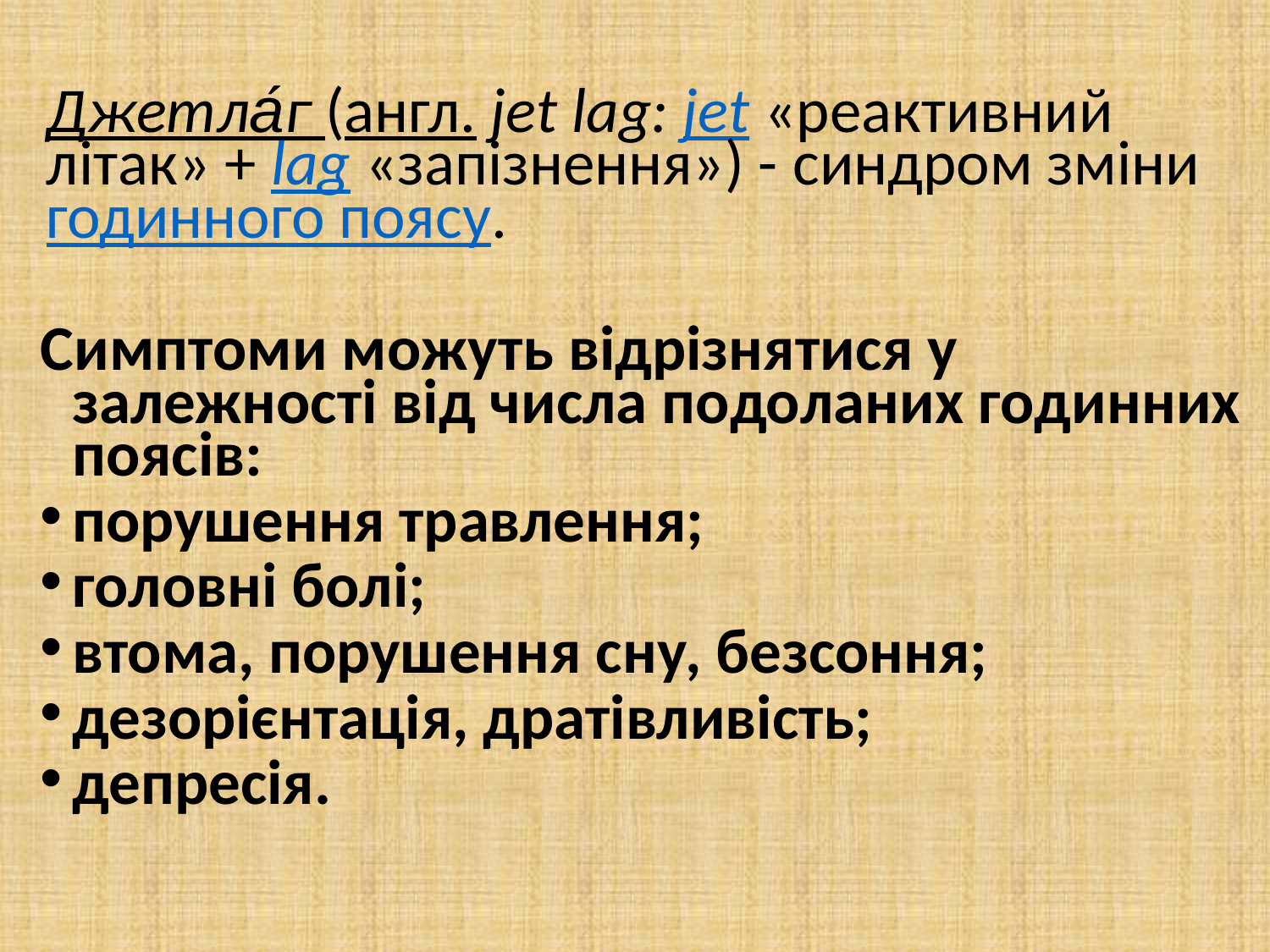

# Джетла́г (англ. jet lag: jet «реактивний літак» + lag «запізнення») - синдром зміни годинного поясу.
Симптоми можуть відрізнятися у залежності від числа подоланих годинних поясів:
порушення травлення;
головні болі;
втома, порушення сну, безсоння;
дезорієнтація, дратівливість;
депресія.